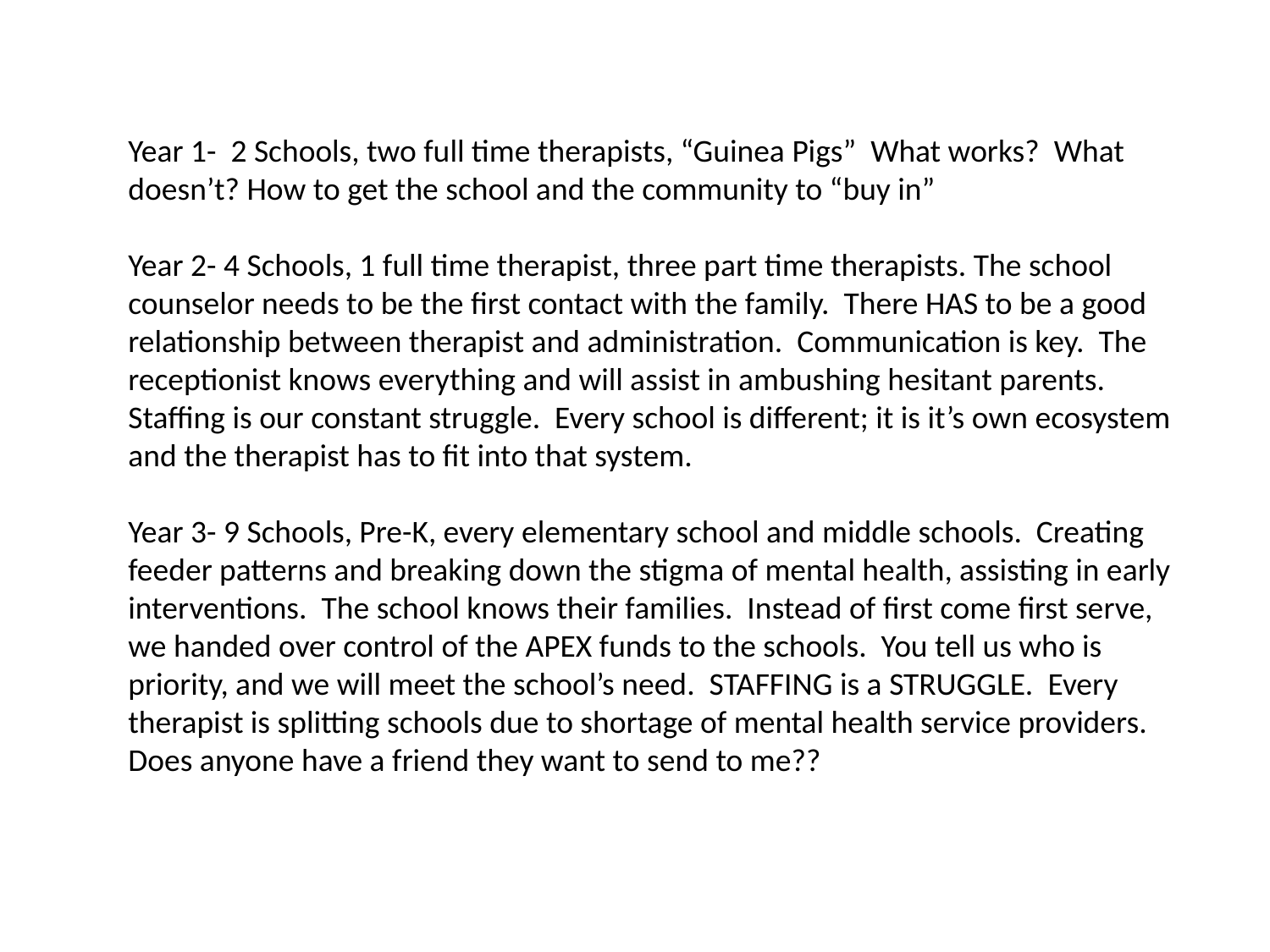

Year 1-  2 Schools, two full time therapists, “Guinea Pigs”  What works?  What doesn’t? How to get the school and the community to “buy in”

Year 2- 4 Schools, 1 full time therapist, three part time therapists. The school counselor needs to be the first contact with the family.  There HAS to be a good relationship between therapist and administration.  Communication is key.  The receptionist knows everything and will assist in ambushing hesitant parents.  Staffing is our constant struggle.  Every school is different; it is it’s own ecosystem and the therapist has to fit into that system.

Year 3- 9 Schools, Pre-K, every elementary school and middle schools.  Creating feeder patterns and breaking down the stigma of mental health, assisting in early interventions.  The school knows their families.  Instead of first come first serve, we handed over control of the APEX funds to the schools.  You tell us who is priority, and we will meet the school’s need.  STAFFING is a STRUGGLE.  Every therapist is splitting schools due to shortage of mental health service providers.  Does anyone have a friend they want to send to me??